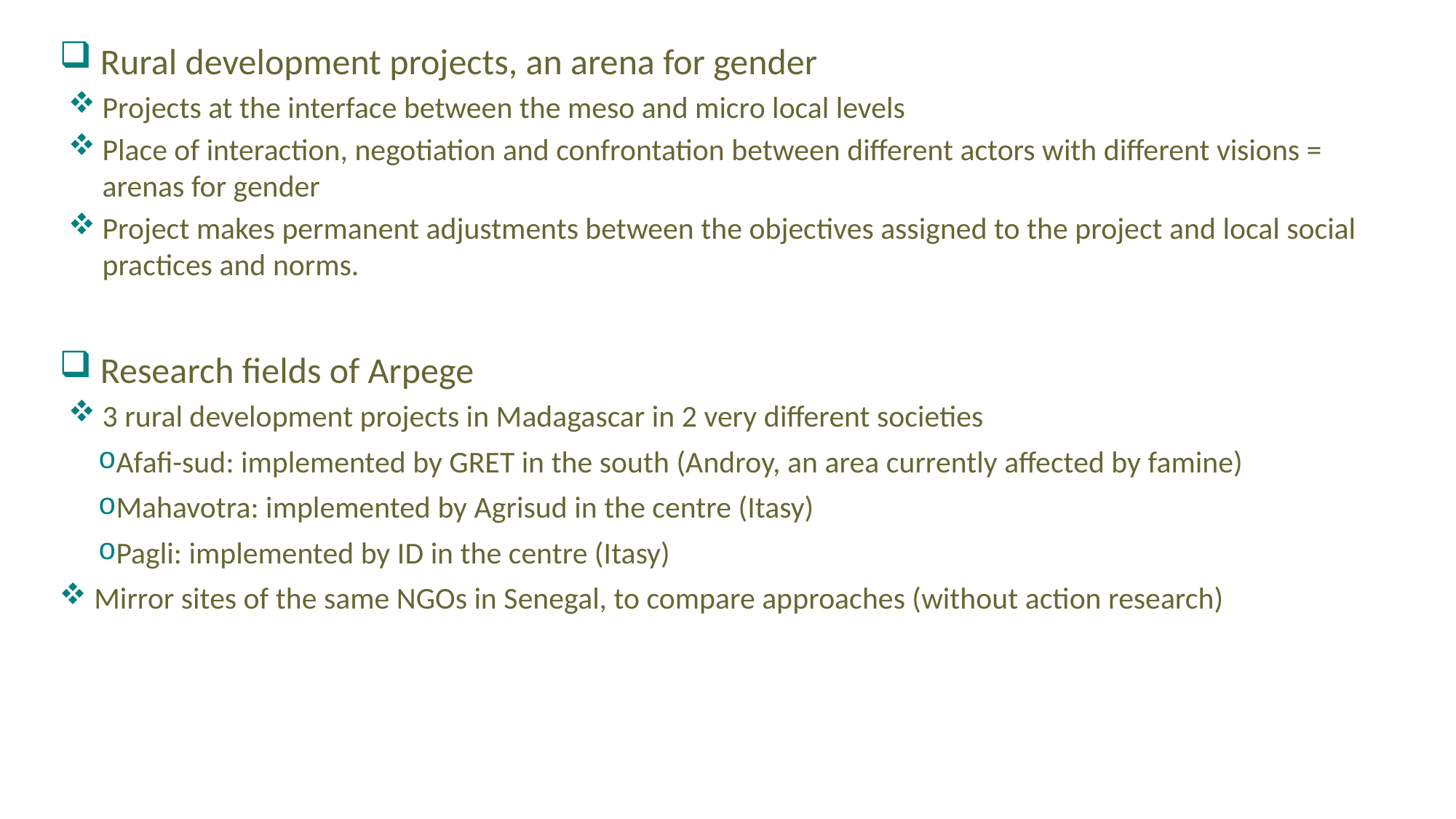

Rural development projects, an arena for gender
Projects at the interface between the meso and micro local levels
Place of interaction, negotiation and confrontation between different actors with different visions = arenas for gender
Project makes permanent adjustments between the objectives assigned to the project and local social practices and norms.

Research fields of Arpege
3 rural development projects in Madagascar in 2 very different societies
Afafi-sud: implemented by GRET in the south (Androy, an area currently affected by famine)
Mahavotra: implemented by Agrisud in the centre (Itasy)
Pagli: implemented by ID in the centre (Itasy)
 Mirror sites of the same NGOs in Senegal, to compare approaches (without action research)